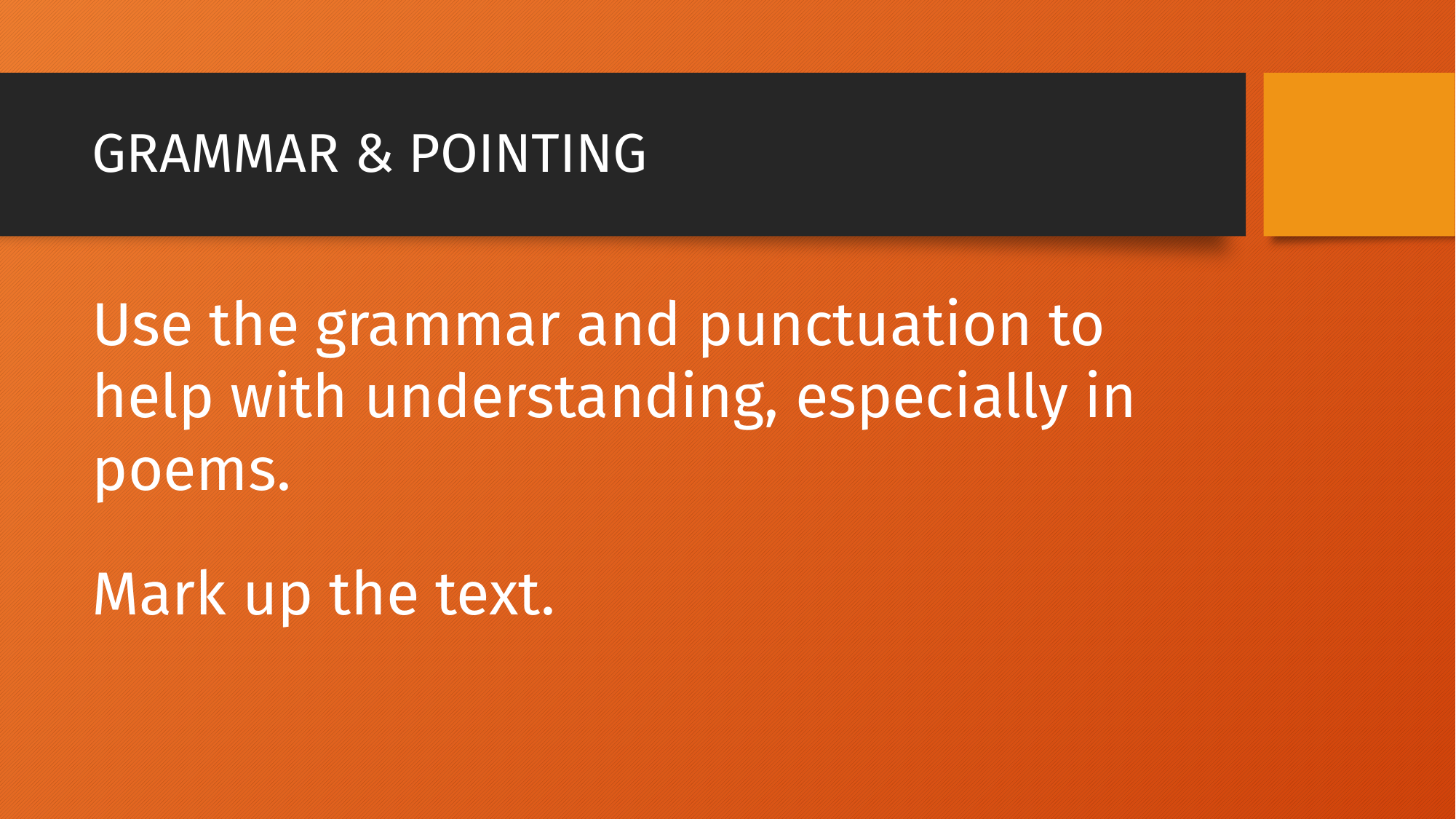

# GRAMMAR & POINTING
Use the grammar and punctuation to help with understanding, especially in poems.
Mark up the text.